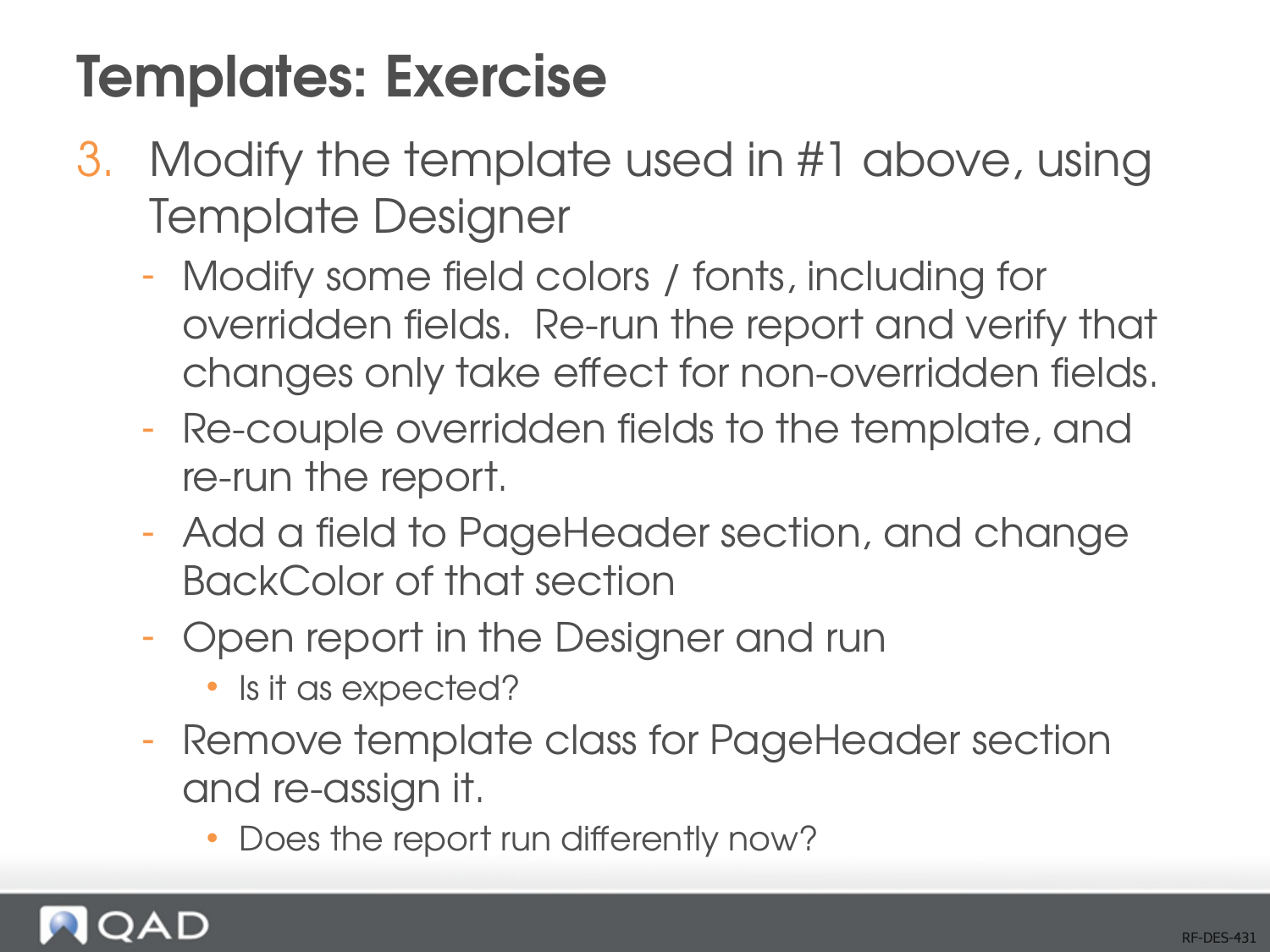

# Templates: Exercise
Modify the template used in #1 above, using Template Designer
Modify some field colors / fonts, including for overridden fields.  Re-run the report and verify that changes only take effect for non-overridden fields.
Re-couple overridden fields to the template, and re-run the report.
Add a field to PageHeader section, and change BackColor of that section
Open report in the Designer and run
Is it as expected?
Remove template class for PageHeader section and re-assign it.
Does the report run differently now?
RF-DES-431